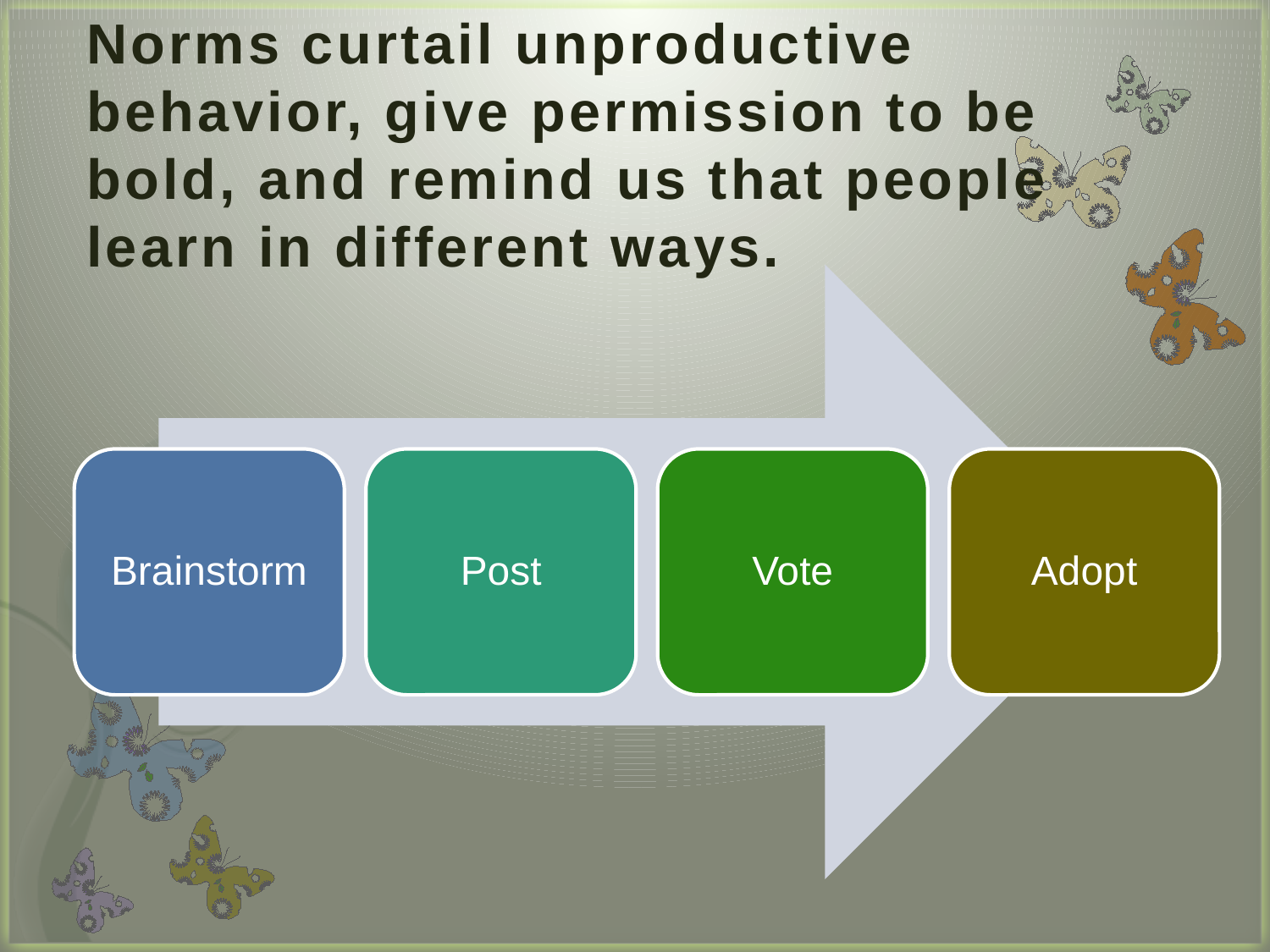

Norms curtail unproductive behavior, give permission to be bold, and remind us that people learn in different ways.
Brainstorm
Post
Vote
Adopt